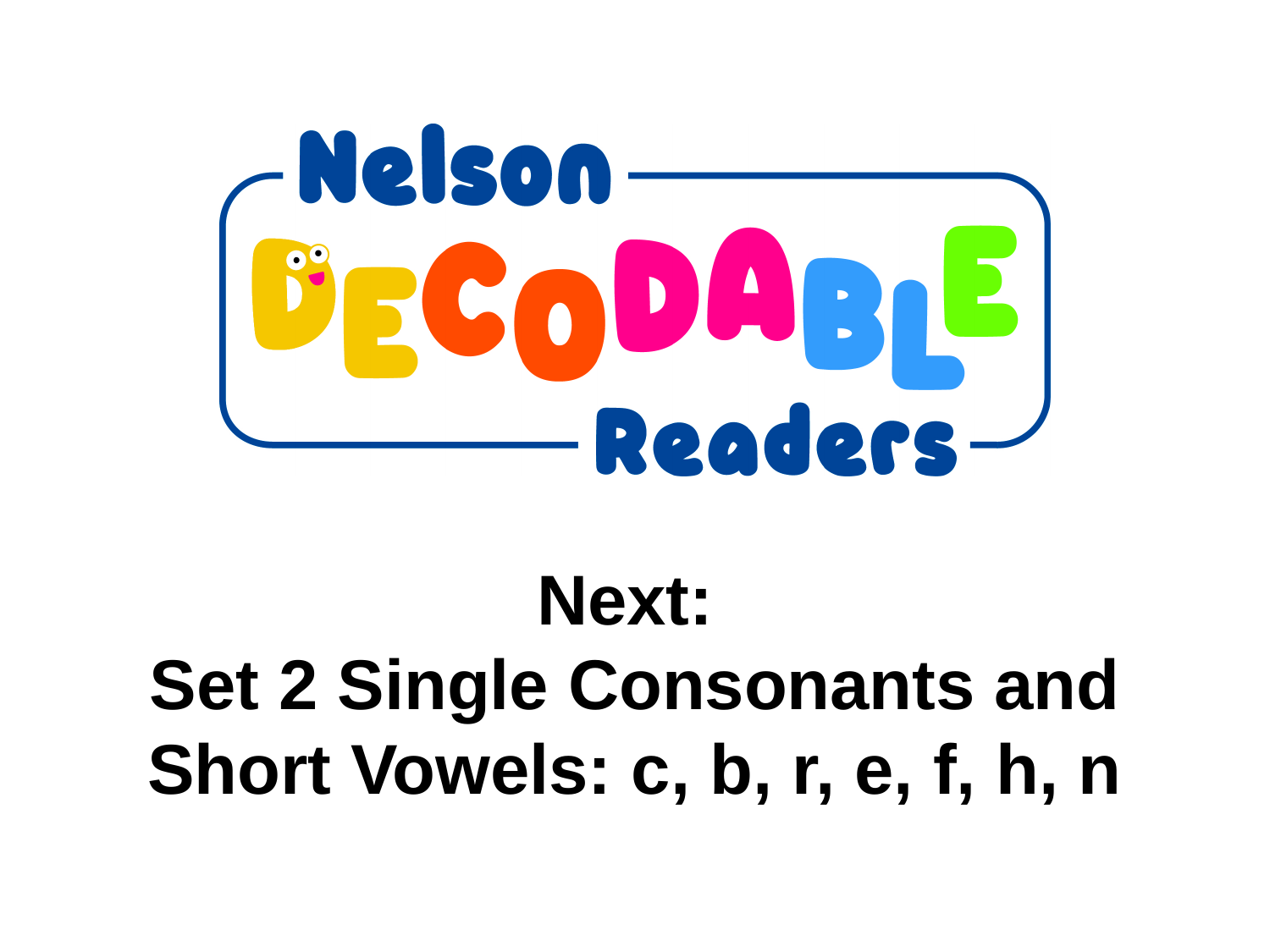

Next:
Set 2 Single Consonants and Short Vowels: c, b, r, e, f, h, n